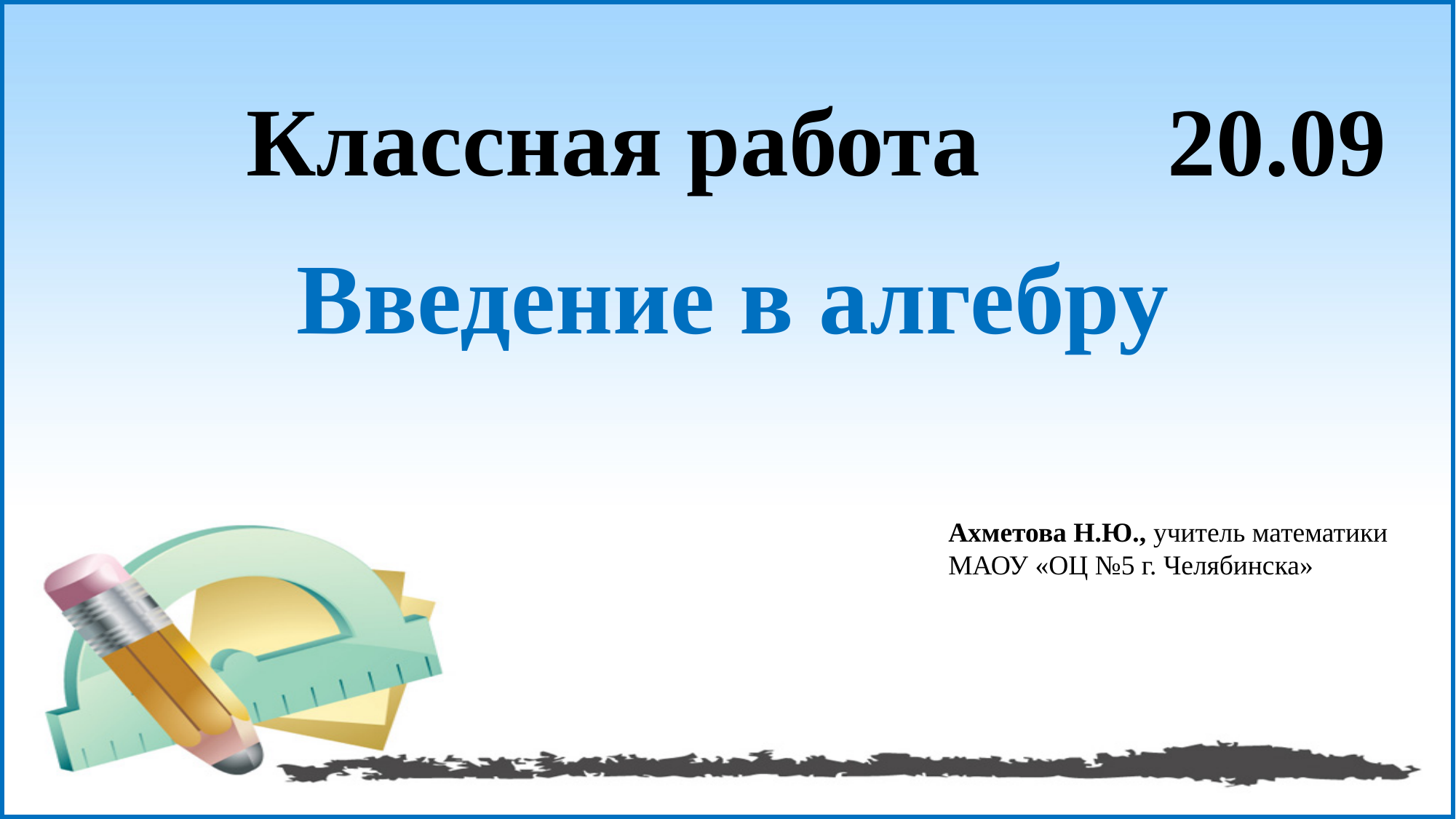

# Классная работа 		  20.09
Введение в алгебру
Ахметова Н.Ю., учитель математики
МАОУ «ОЦ №5 г. Челябинска»